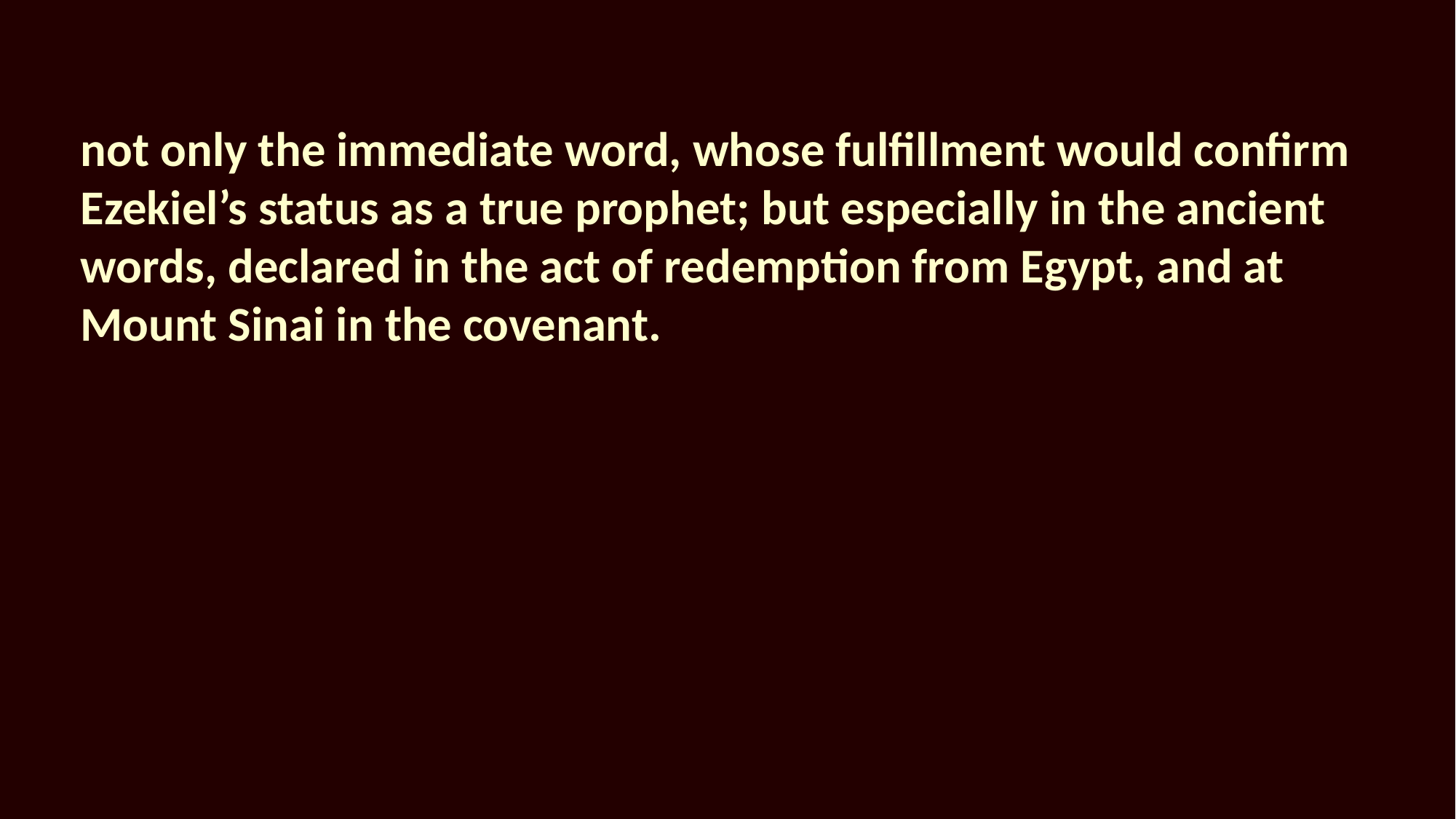

not only the immediate word, whose fulfillment would confirm Ezekiel’s status as a true prophet; but especially in the ancient words, declared in the act of redemption from Egypt, and at Mount Sinai in the covenant.